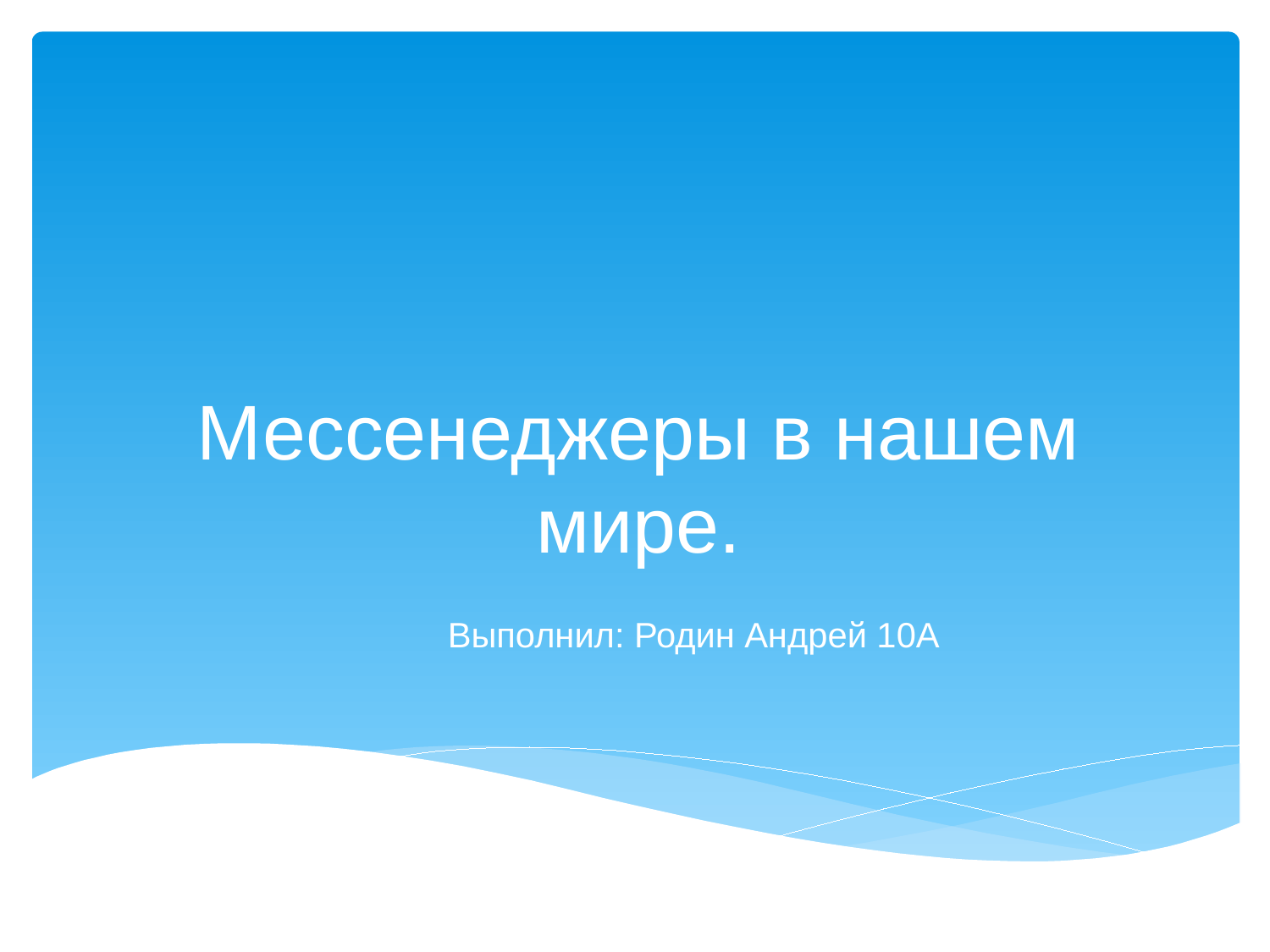

# Мессенеджеры в нашем мире.
Выполнил: Родин Андрей 10А